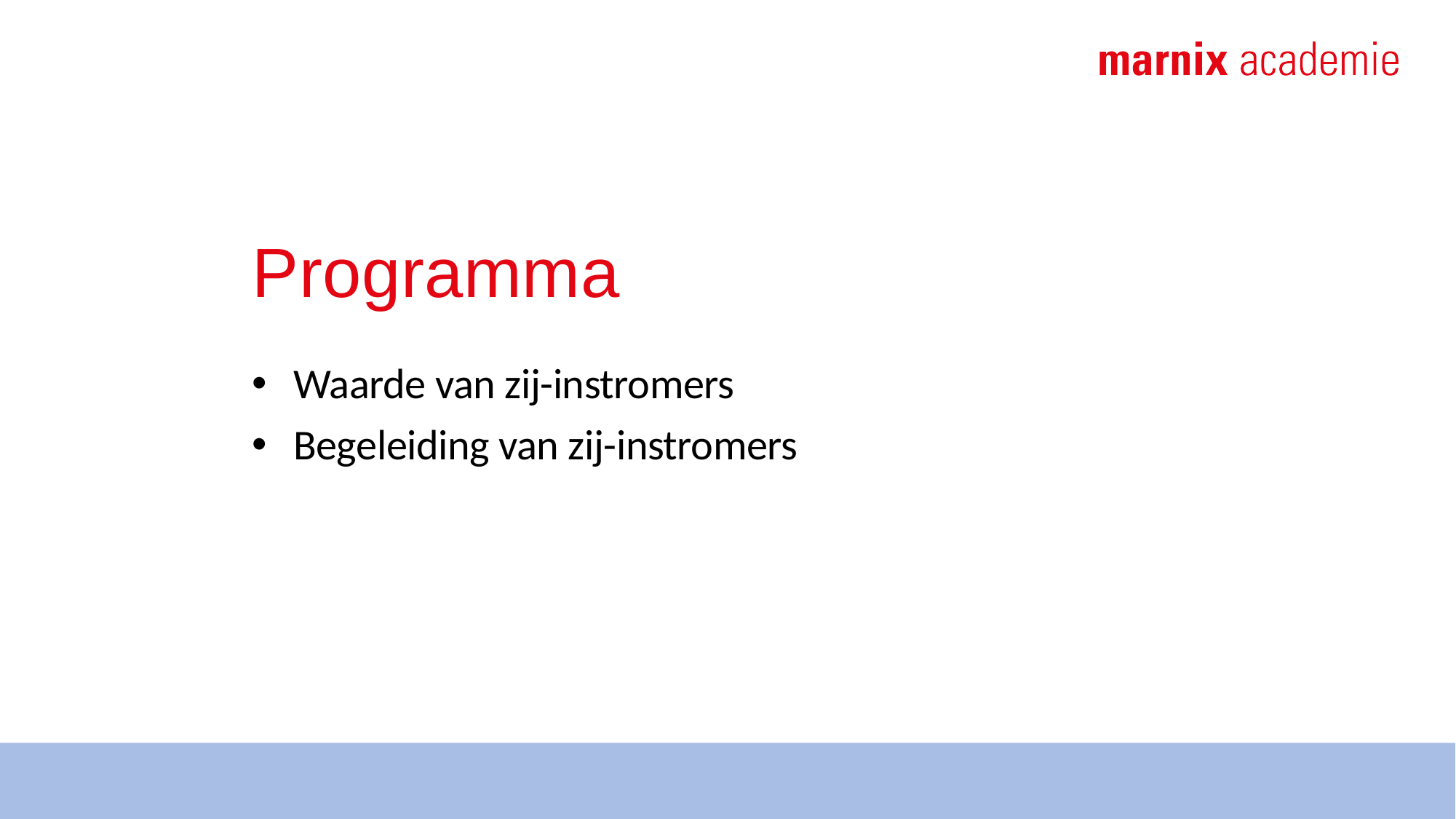

# Programma
Waarde van zij-instromers
Begeleiding van zij-instromers